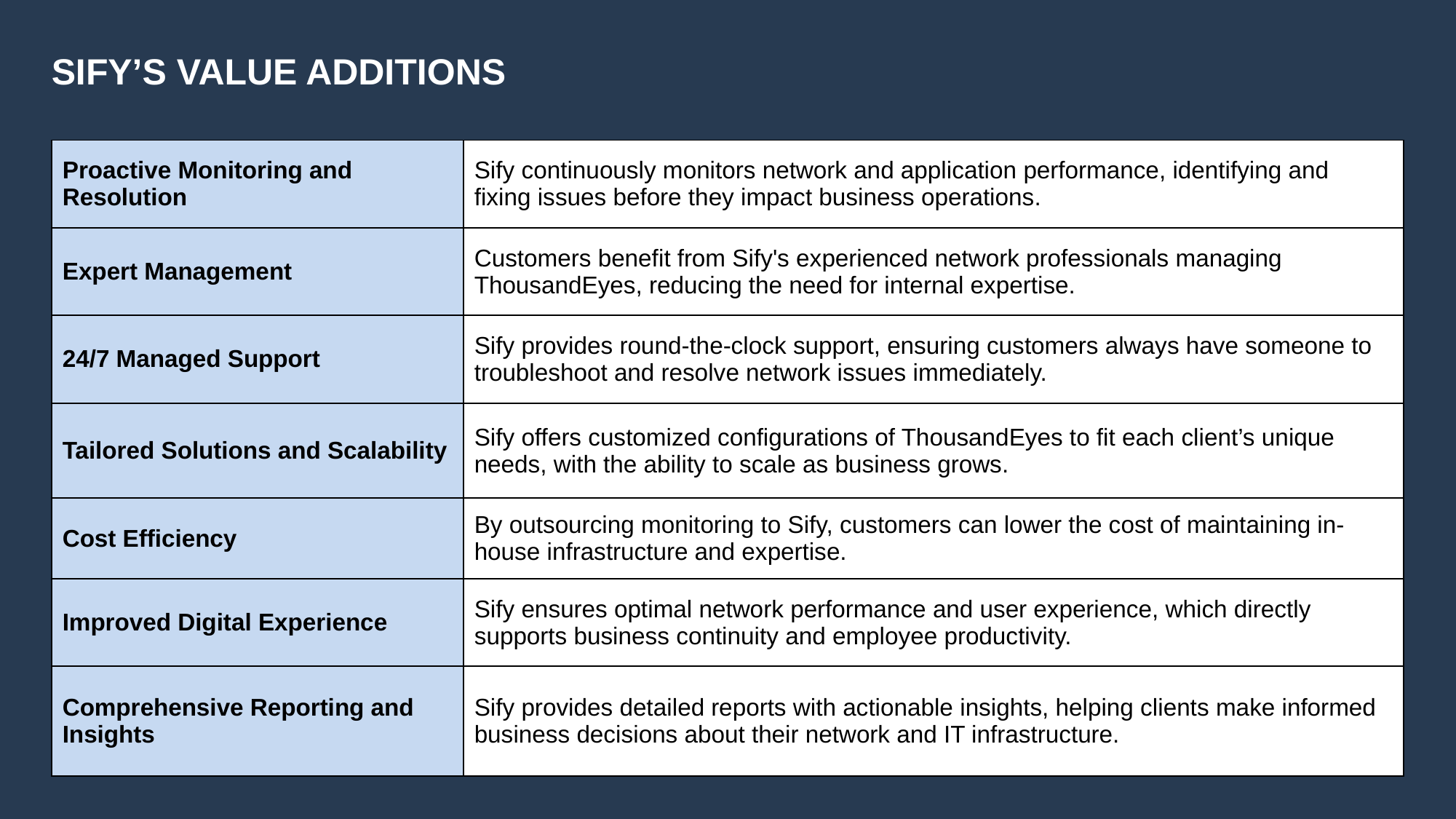

# Sify’s Value Additions
| Proactive Monitoring and Resolution | Sify continuously monitors network and application performance, identifying and fixing issues before they impact business operations. |
| --- | --- |
| Expert Management | Customers benefit from Sify's experienced network professionals managing ThousandEyes, reducing the need for internal expertise. |
| 24/7 Managed Support | Sify provides round-the-clock support, ensuring customers always have someone to troubleshoot and resolve network issues immediately. |
| Tailored Solutions and Scalability | Sify offers customized configurations of ThousandEyes to fit each client’s unique needs, with the ability to scale as business grows. |
| Cost Efficiency | By outsourcing monitoring to Sify, customers can lower the cost of maintaining in-house infrastructure and expertise. |
| Improved Digital Experience | Sify ensures optimal network performance and user experience, which directly supports business continuity and employee productivity. |
| Comprehensive Reporting and Insights | Sify provides detailed reports with actionable insights, helping clients make informed business decisions about their network and IT infrastructure. |